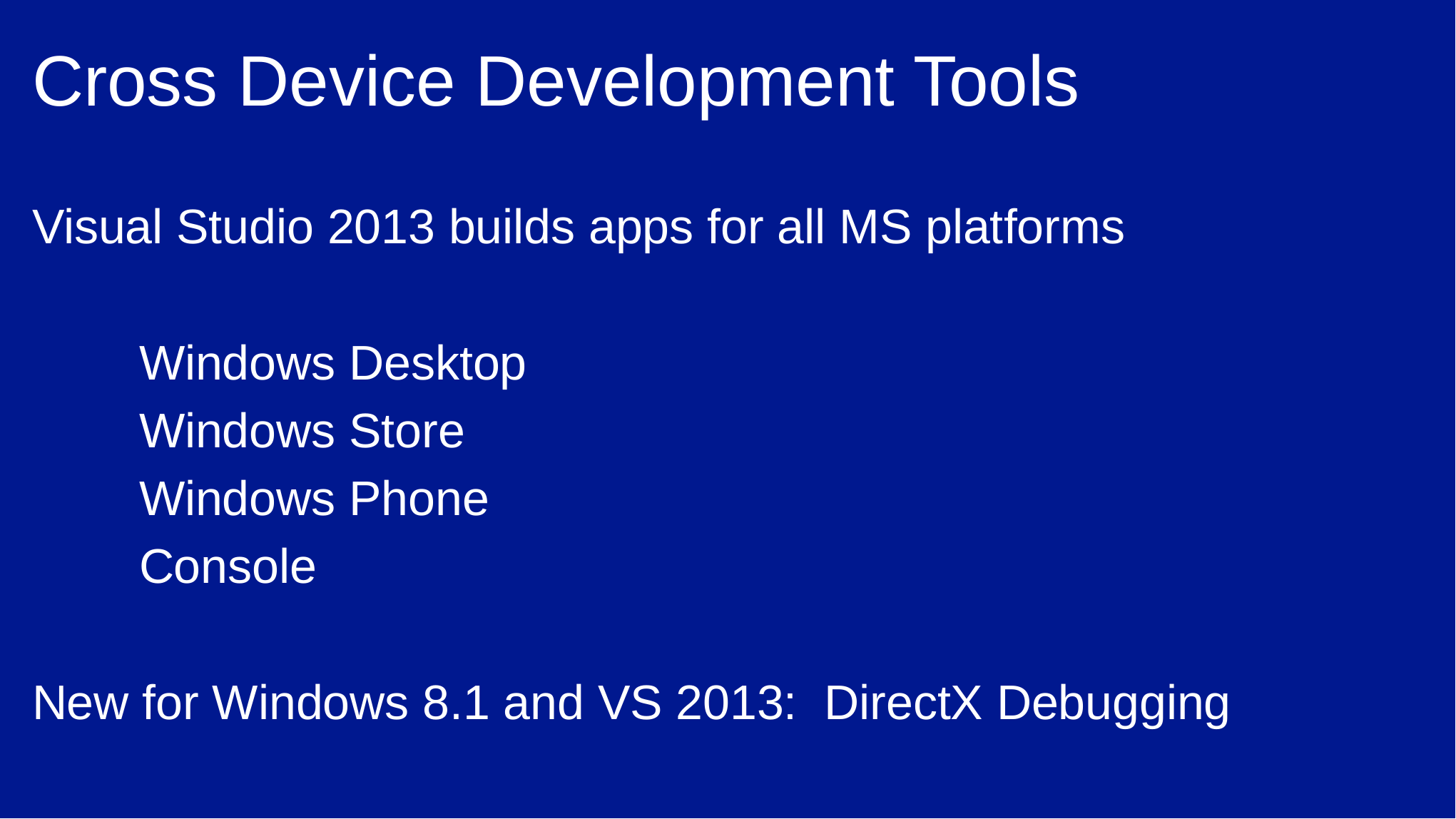

# Cross Device Development Tools
Visual Studio 2013 builds apps for all MS platforms

	Windows Desktop
	Windows Store
	Windows Phone
	Console

New for Windows 8.1 and VS 2013:  DirectX Debugging